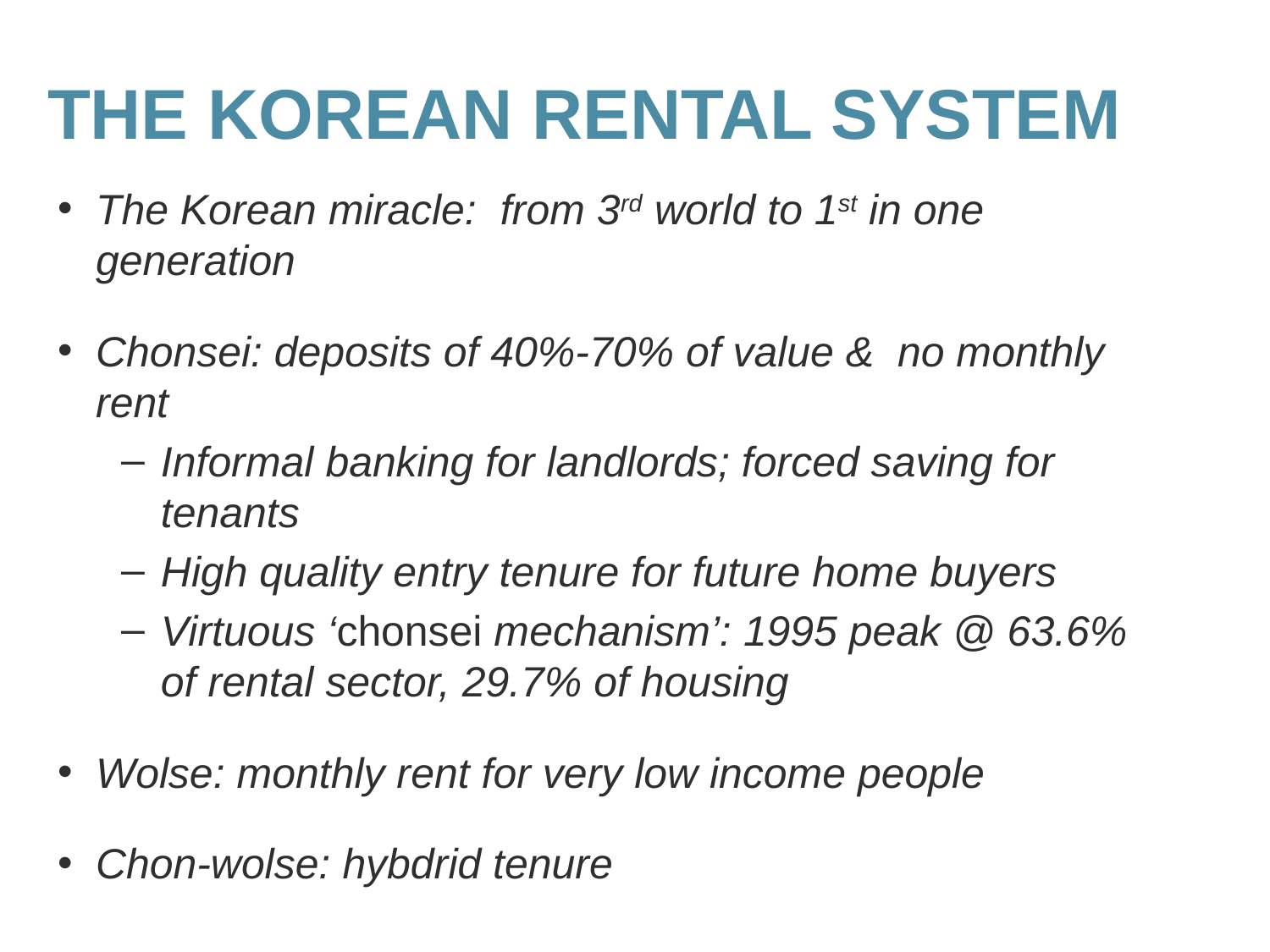

The Korean Rental System
The Korean miracle:  from 3rd world to 1st in one generation

Chonsei: deposits of 40%-70% of value &  no monthly rent
Informal banking for landlords; forced saving for tenants
High quality entry tenure for future home buyers
Virtuous ‘chonsei mechanism’: 1995 peak @ 63.6% of rental sector, 29.7% of housing

Wolse: monthly rent for very low income people

Chon-wolse: hybdrid tenure